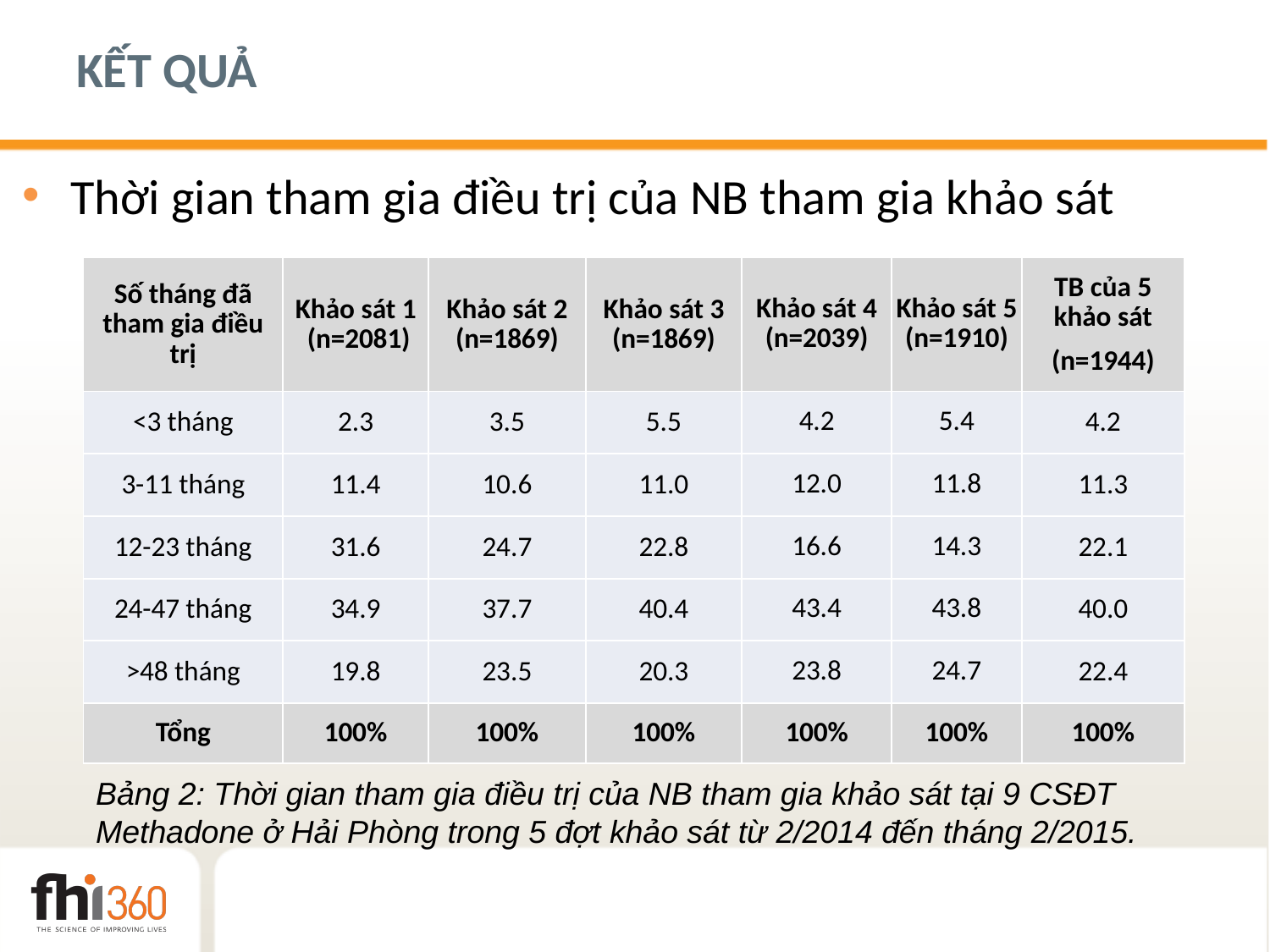

# KẾT QUẢ
Thời gian tham gia điều trị của NB tham gia khảo sát

| Số tháng đã tham gia điều trị | Khảo sát 1 (n=2081) | Khảo sát 2 (n=1869) | Khảo sát 3 (n=1869) | Khảo sát 4 (n=2039) | Khảo sát 5 (n=1910) | TB của 5 khảo sát (n=1944) |
| --- | --- | --- | --- | --- | --- | --- |
| <3 tháng | 2.3 | 3.5 | 5.5 | 4.2 | 5.4 | 4.2 |
| 3-11 tháng | 11.4 | 10.6 | 11.0 | 12.0 | 11.8 | 11.3 |
| 12-23 tháng | 31.6 | 24.7 | 22.8 | 16.6 | 14.3 | 22.1 |
| 24-47 tháng | 34.9 | 37.7 | 40.4 | 43.4 | 43.8 | 40.0 |
| >48 tháng | 19.8 | 23.5 | 20.3 | 23.8 | 24.7 | 22.4 |
| Tổng | 100% | 100% | 100% | 100% | 100% | 100% |
Bảng 2: Thời gian tham gia điều trị của NB tham gia khảo sát tại 9 CSĐT Methadone ở Hải Phòng trong 5 đợt khảo sát từ 2/2014 đến tháng 2/2015.